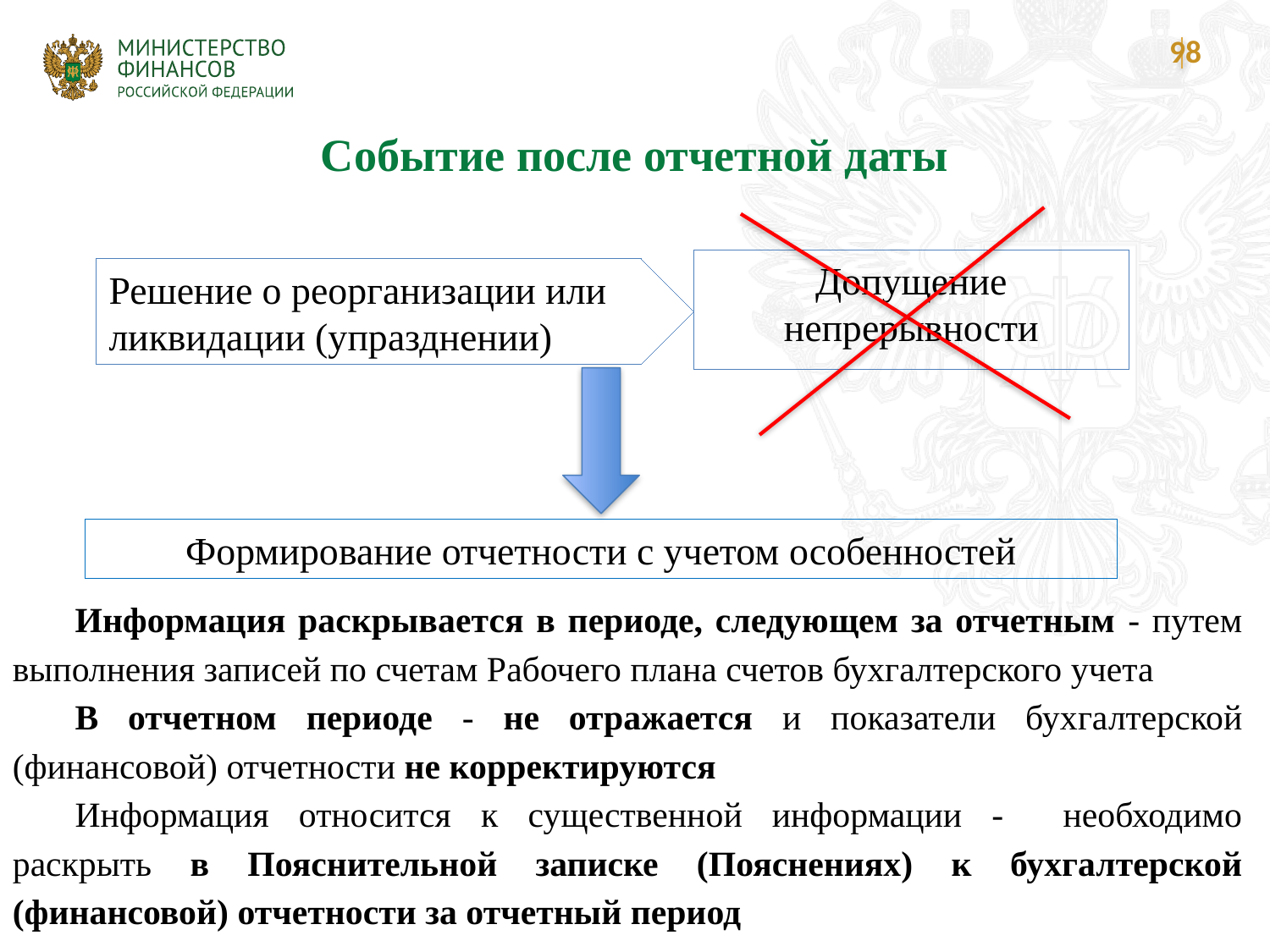

98
Событие после отчетной даты
Допущение непрерывности
Решение о реорганизации или ликвидации (упразднении)

Формирование отчетности с учетом особенностей
Информация раскрывается в периоде, следующем за отчетным - путем выполнения записей по счетам Рабочего плана счетов бухгалтерского учета
В отчетном периоде - не отражается и показатели бухгалтерской (финансовой) отчетности не корректируются
Информация относится к существенной информации -  необходимо раскрыть в Пояснительной записке (Пояснениях) к бухгалтерской (финансовой) отчетности за отчетный период